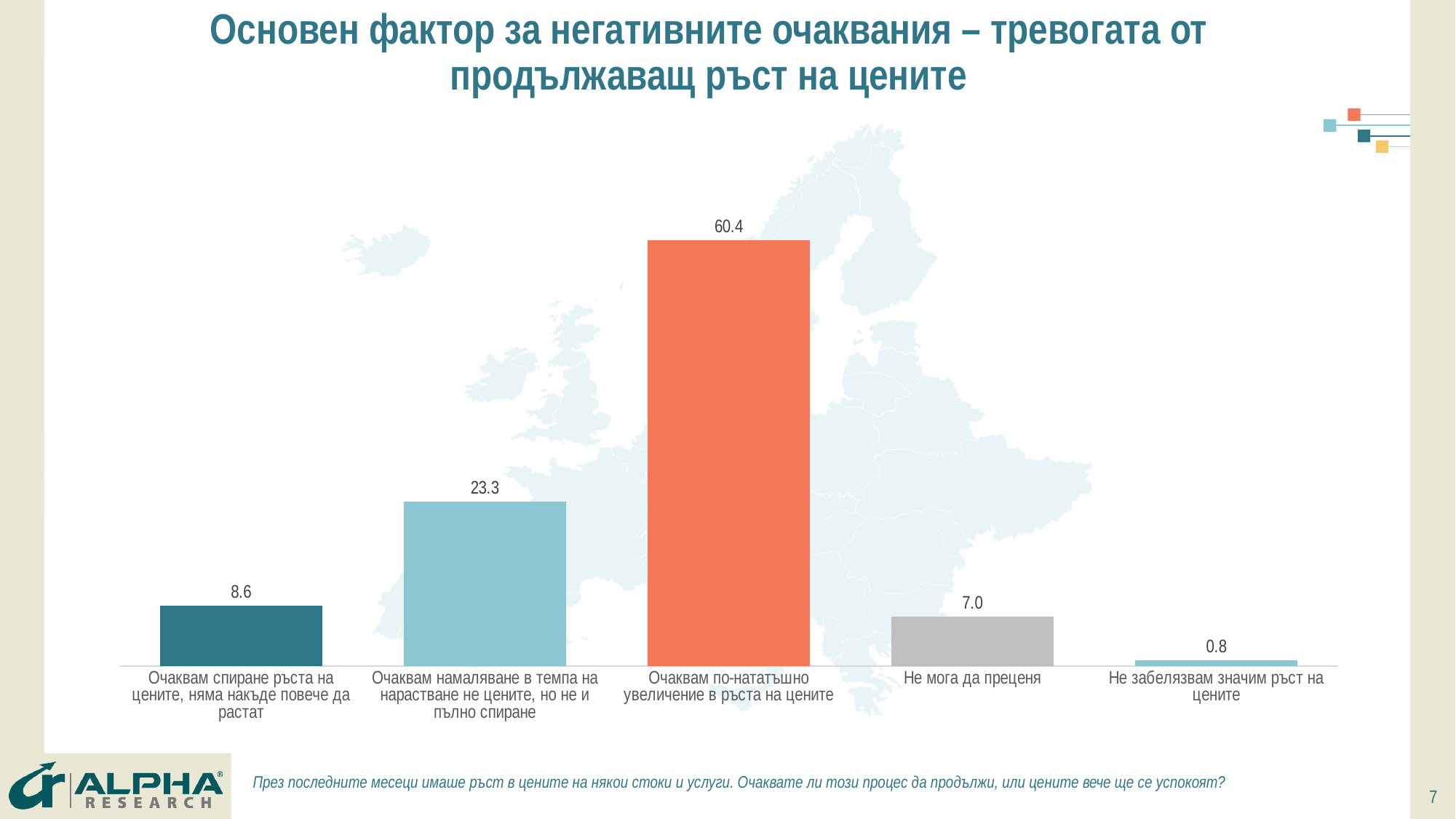

# Основен фактор за негативните очаквания – тревогата от продължаващ ръст на цените

### Chart

| Category | През последните месеци имаше ръст в цените на някои стоки и услуги. Очаквате ли този процес да продължи, или цените вече ще се успокоят? |
|---|---|
| Очаквам спиране ръста на цените, няма накъде повече да растат | 8.6 |
| Очаквам намаляване в темпа на нарастване не цените, но не и пълно спиране | 23.3 |
| Очаквам по-нататъшно увеличение в ръста на цените | 60.4 |
| Не мога да преценя | 7.0 |
| Не забелязвам значим ръст на цените | 0.8 |
През последните месеци имаше ръст в цените на някои стоки и услуги. Очаквате ли този процес да продължи, или цените вече ще се успокоят?
7